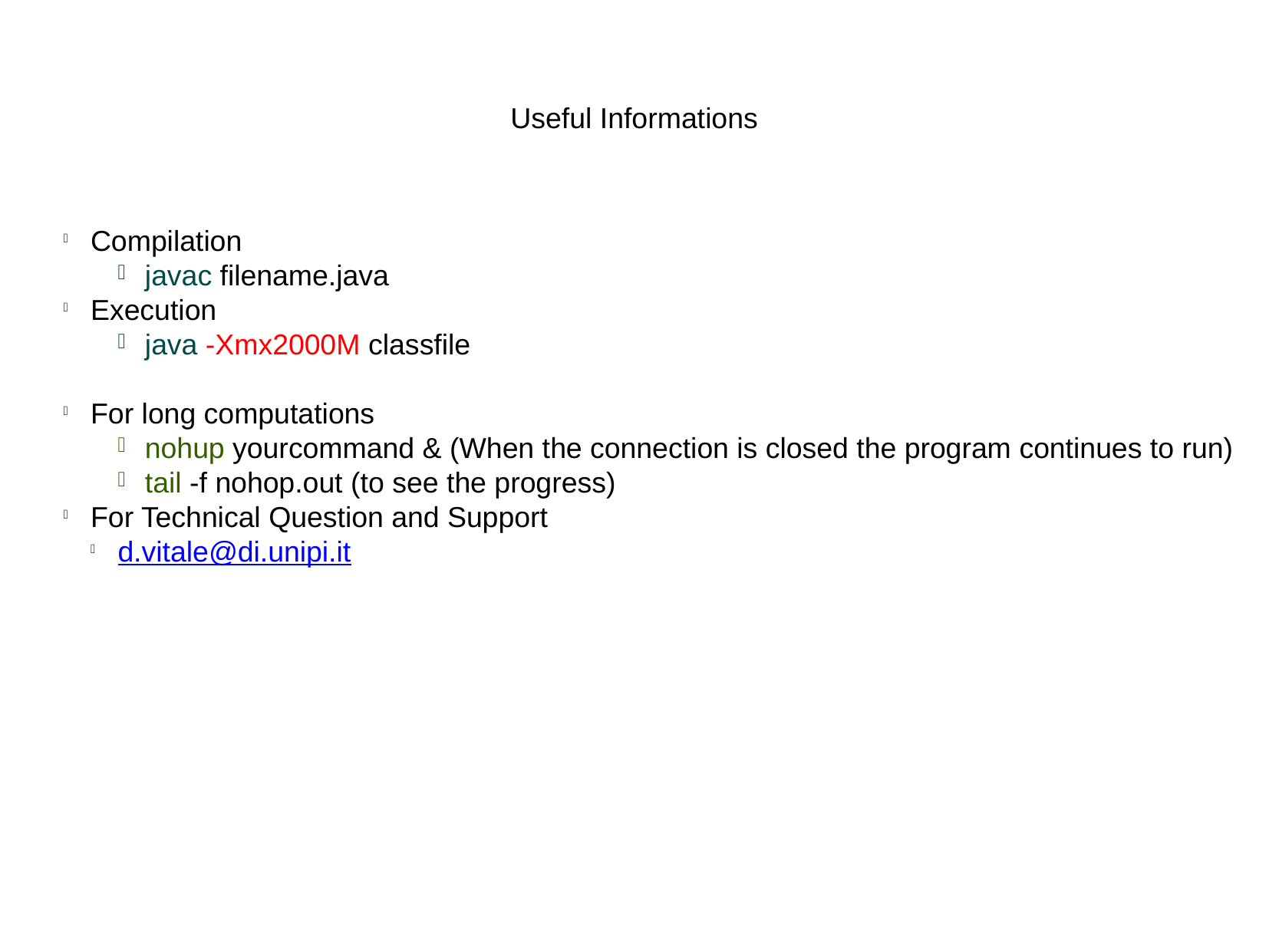

Useful Informations
Compilation
javac filename.java
Execution
java -Xmx2000M classfile

For long computations
nohup yourcommand & (When the connection is closed the program continues to run)
tail -f nohop.out (to see the progress)
For Technical Question and Support
d.vitale@di.unipi.it